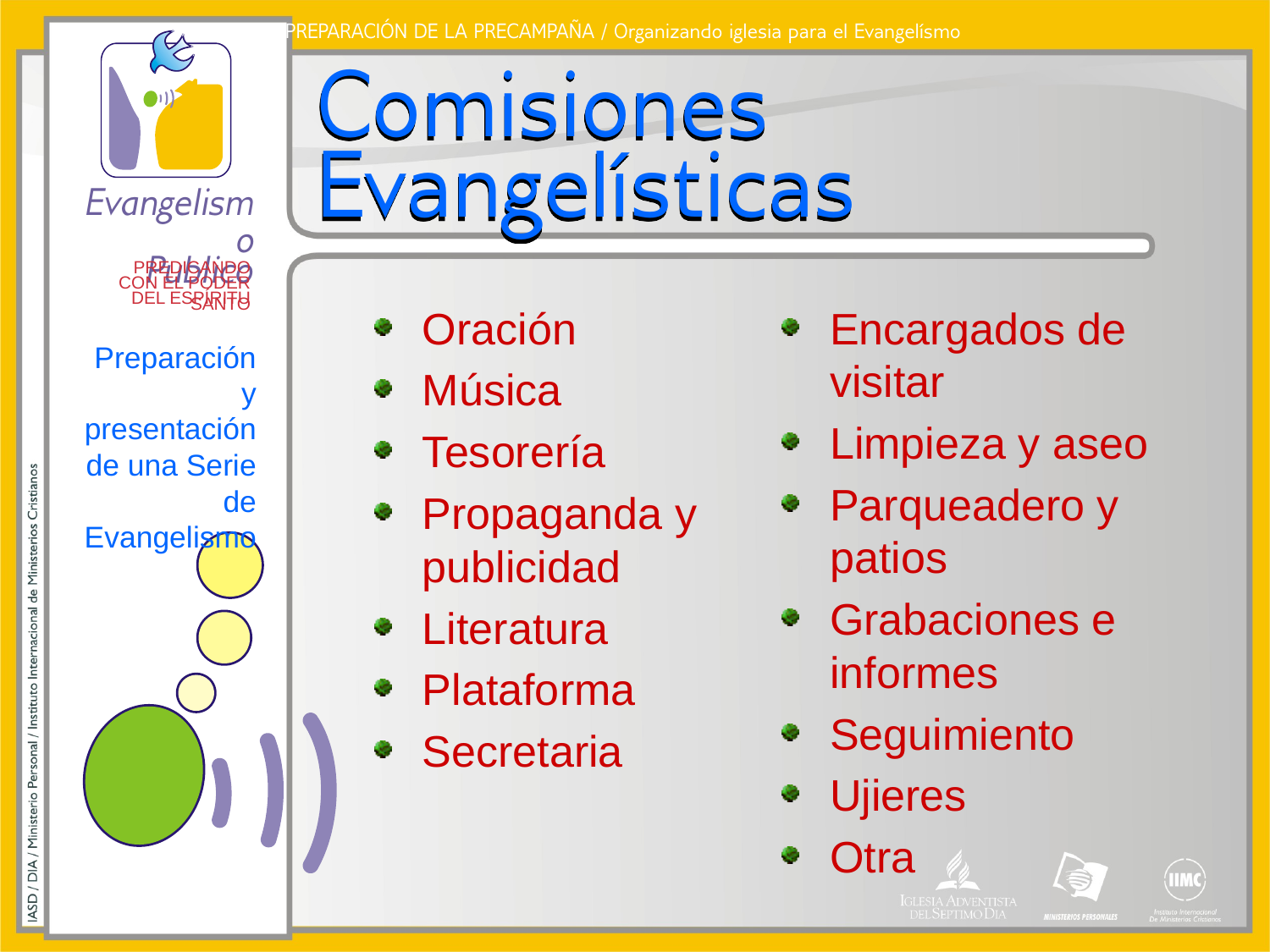

PREPARACIÓN DE LA PRECAMPAÑA / Organizando iglesia para el Evangelísmo
# Comisiones Evangelísticas
Oración
Música
Tesorería
Propaganda y publicidad
Literatura
Plataforma
Secretaria

Encargados de visitar
Limpieza y aseo
Parqueadero y patios
Grabaciones e informes
Seguimiento
Ujieres
Otra